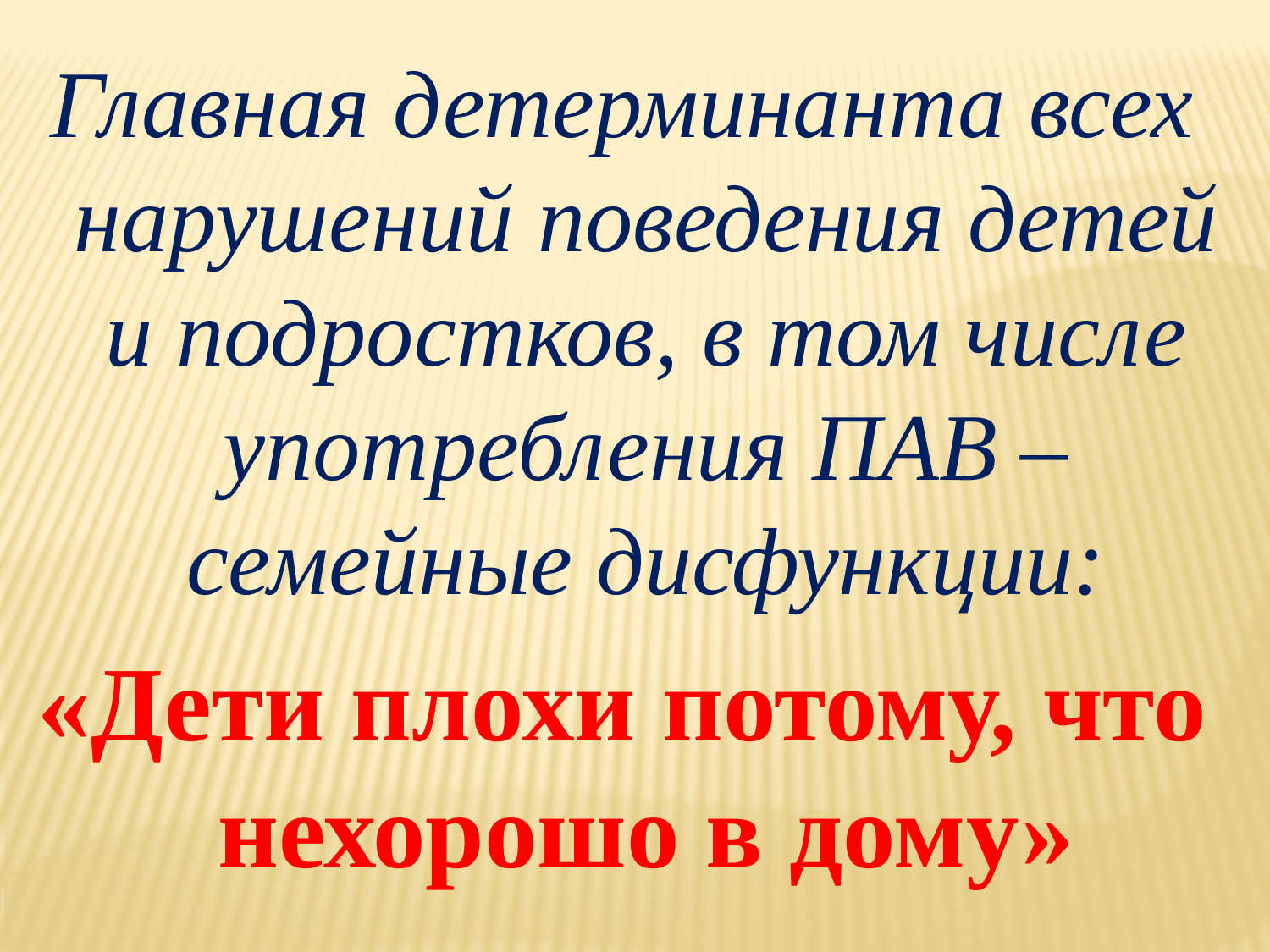

Главная детерминанта всех нарушений поведения детей и подростков, в том числе употребления ПАВ – семейные дисфункции:
«Дети плохи потому, что нехорошо в дому»